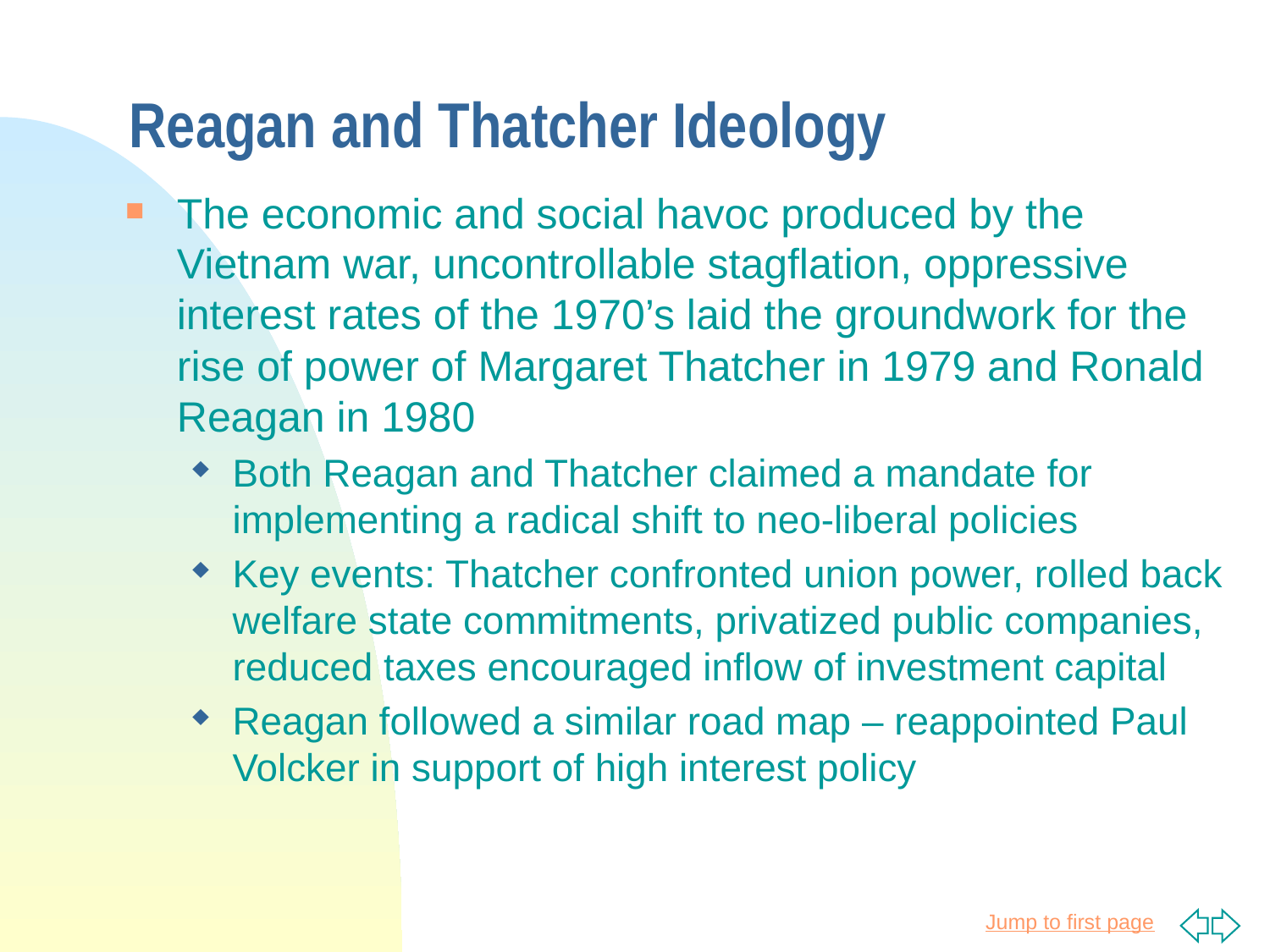

# Reagan and Thatcher Ideology
The economic and social havoc produced by the Vietnam war, uncontrollable stagflation, oppressive interest rates of the 1970’s laid the groundwork for the rise of power of Margaret Thatcher in 1979 and Ronald Reagan in 1980
Both Reagan and Thatcher claimed a mandate for implementing a radical shift to neo-liberal policies
Key events: Thatcher confronted union power, rolled back welfare state commitments, privatized public companies, reduced taxes encouraged inflow of investment capital
Reagan followed a similar road map – reappointed Paul Volcker in support of high interest policy